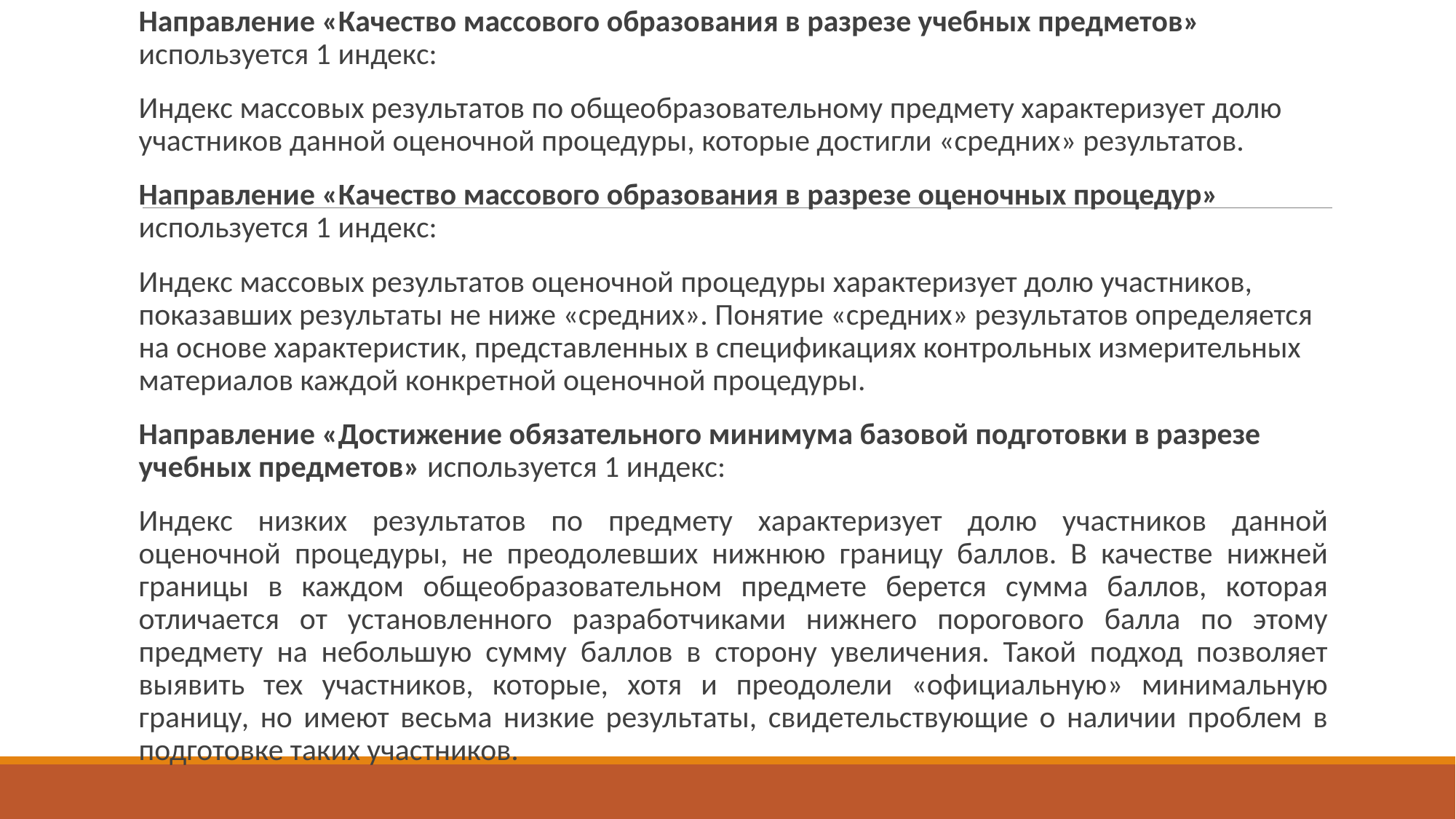

Направление «Качество массового образования в разрезе учебных предметов» используется 1 индекс:
Индекс массовых результатов по общеобразовательному предмету характеризует долю участников данной оценочной процедуры, которые достигли «средних» результатов.
Направление «Качество массового образования в разрезе оценочных процедур» используется 1 индекс:
Индекс массовых результатов оценочной процедуры характеризует долю участников, показавших результаты не ниже «средних». Понятие «средних» результатов определяется на основе характеристик, представленных в спецификациях контрольных измерительных материалов каждой конкретной оценочной процедуры.
Направление «Достижение обязательного минимума базовой подготовки в разрезе учебных предметов» используется 1 индекс:
Индекс низких результатов по предмету характеризует долю участников данной оценочной процедуры, не преодолевших нижнюю границу баллов. В качестве нижней границы в каждом общеобразовательном предмете берется сумма баллов, которая отличается от установленного разработчиками нижнего порогового балла по этому предмету на небольшую сумму баллов в сторону увеличения. Такой подход позволяет выявить тех участников, которые, хотя и преодолели «официальную» минимальную границу, но имеют весьма низкие результаты, свидетельствующие о наличии проблем в подготовке таких участников.